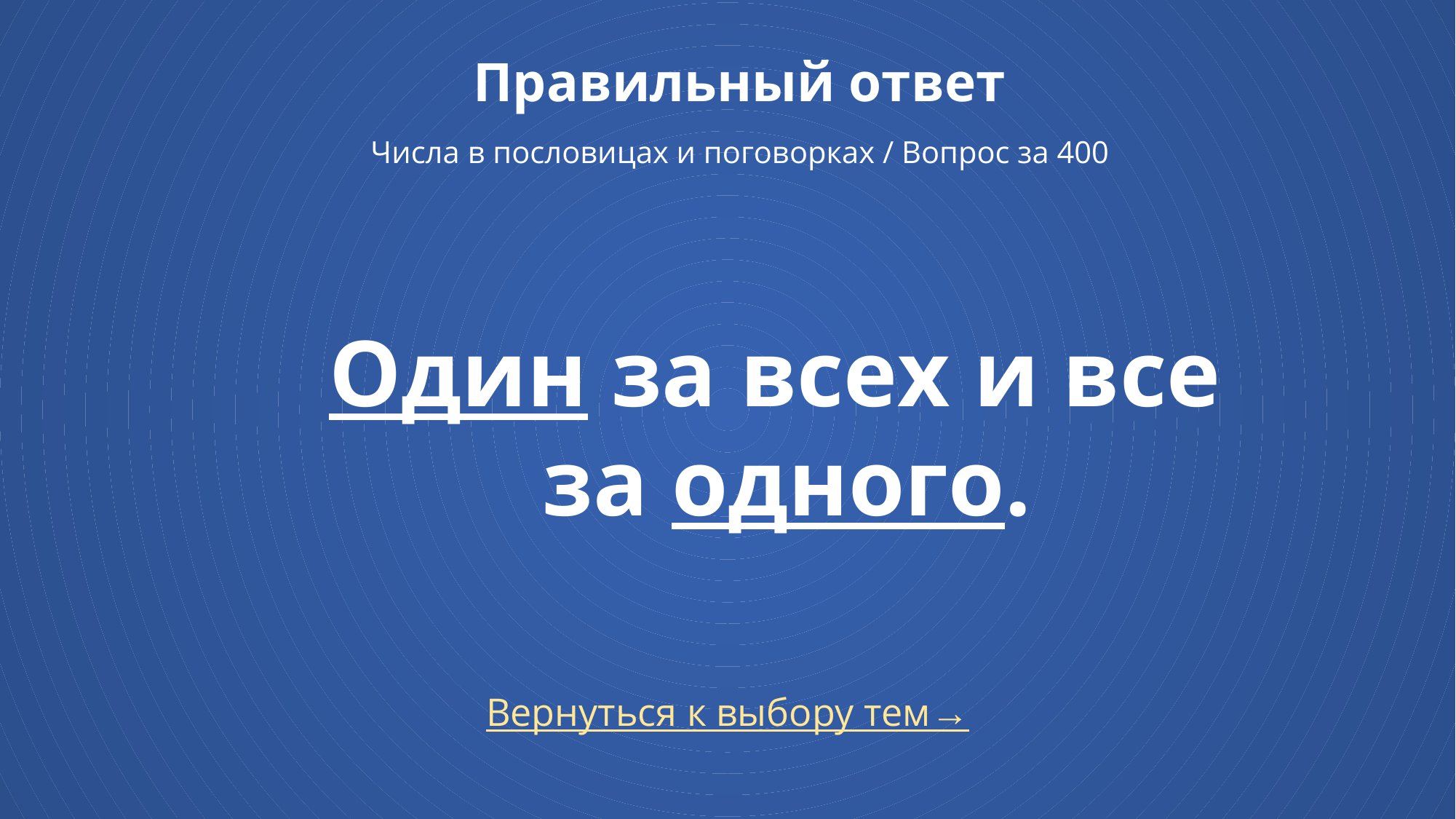

# Правильный ответ Числа в пословицах и поговорках / Вопрос за 400
Один за всех и все
 за одного.
Вернуться к выбору тем→